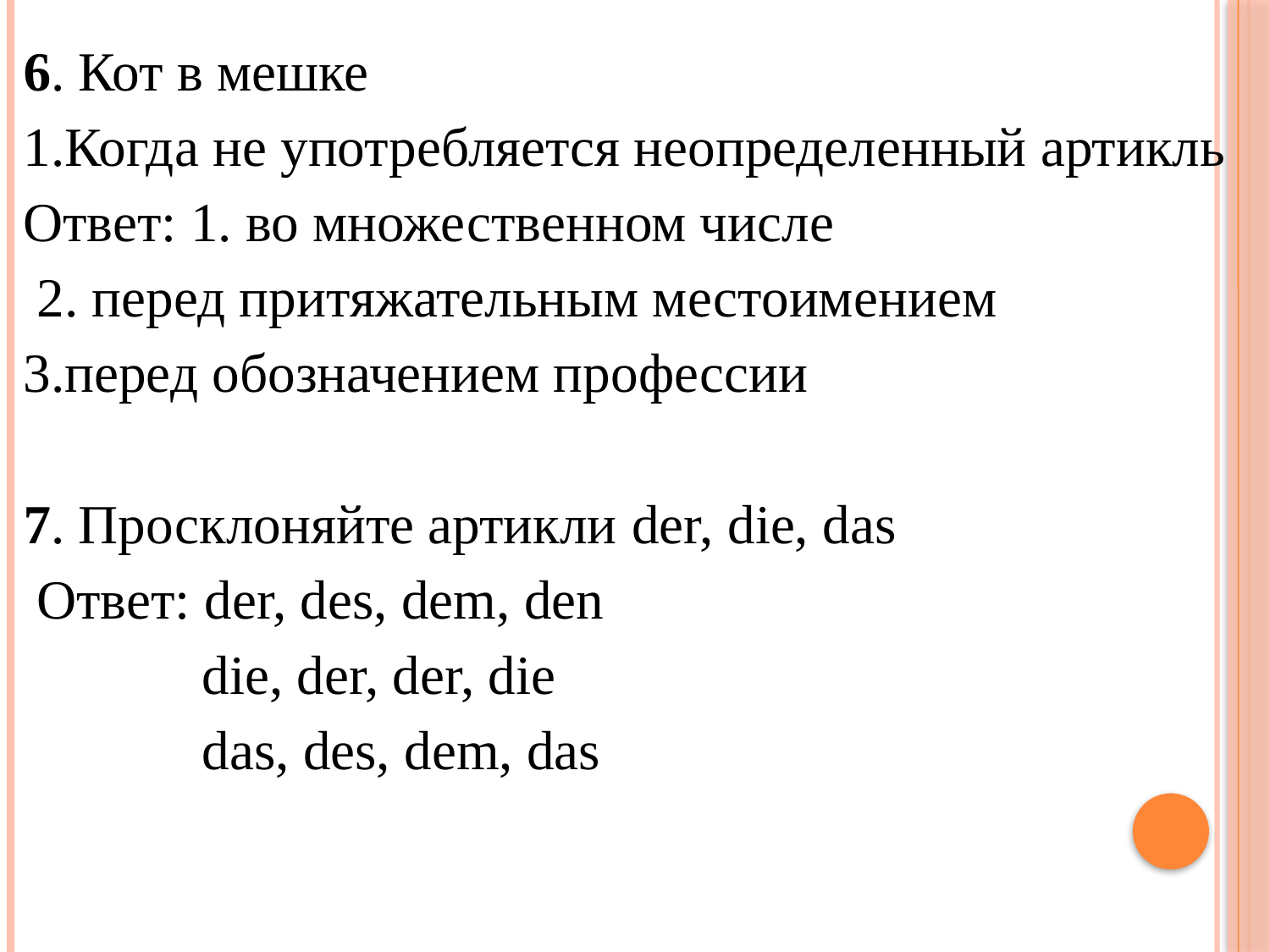

6. Кот в мешке
1.Когда не употребляется неопределенный артикль
Ответ: 1. во множественном числе
 2. перед притяжательным местоимением
3.перед обозначением профессии

7. Просклоняйте артикли der, die, das
 Ответ: der, des, dem, den
             die, der, der, die
             das, des, dem, das

#